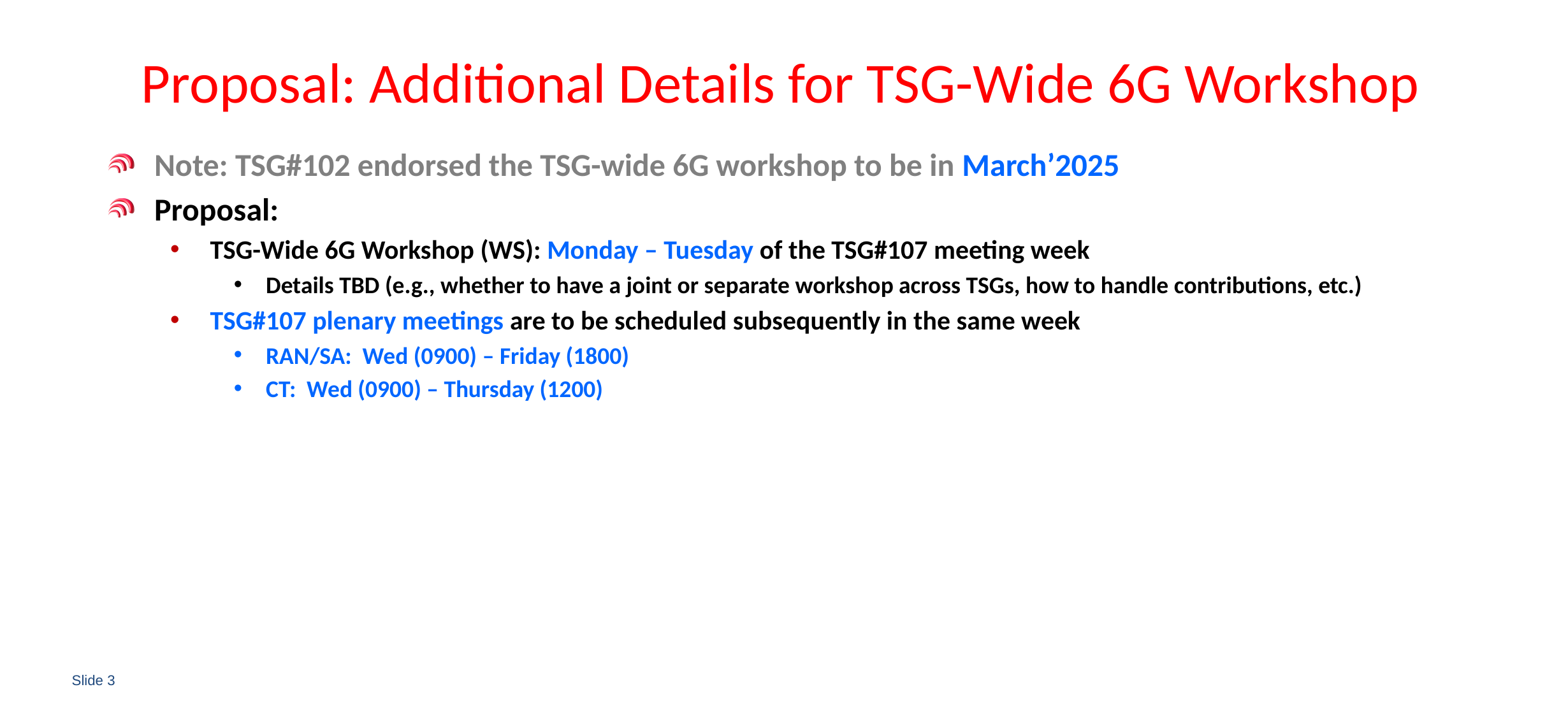

# Proposal: Additional Details for TSG-Wide 6G Workshop
Note: TSG#102 endorsed the TSG-wide 6G workshop to be in March’2025
Proposal:
TSG-Wide 6G Workshop (WS): Monday – Tuesday of the TSG#107 meeting week
Details TBD (e.g., whether to have a joint or separate workshop across TSGs, how to handle contributions, etc.)
TSG#107 plenary meetings are to be scheduled subsequently in the same week
RAN/SA:  Wed (0900) – Friday (1800)
CT:  Wed (0900) – Thursday (1200)